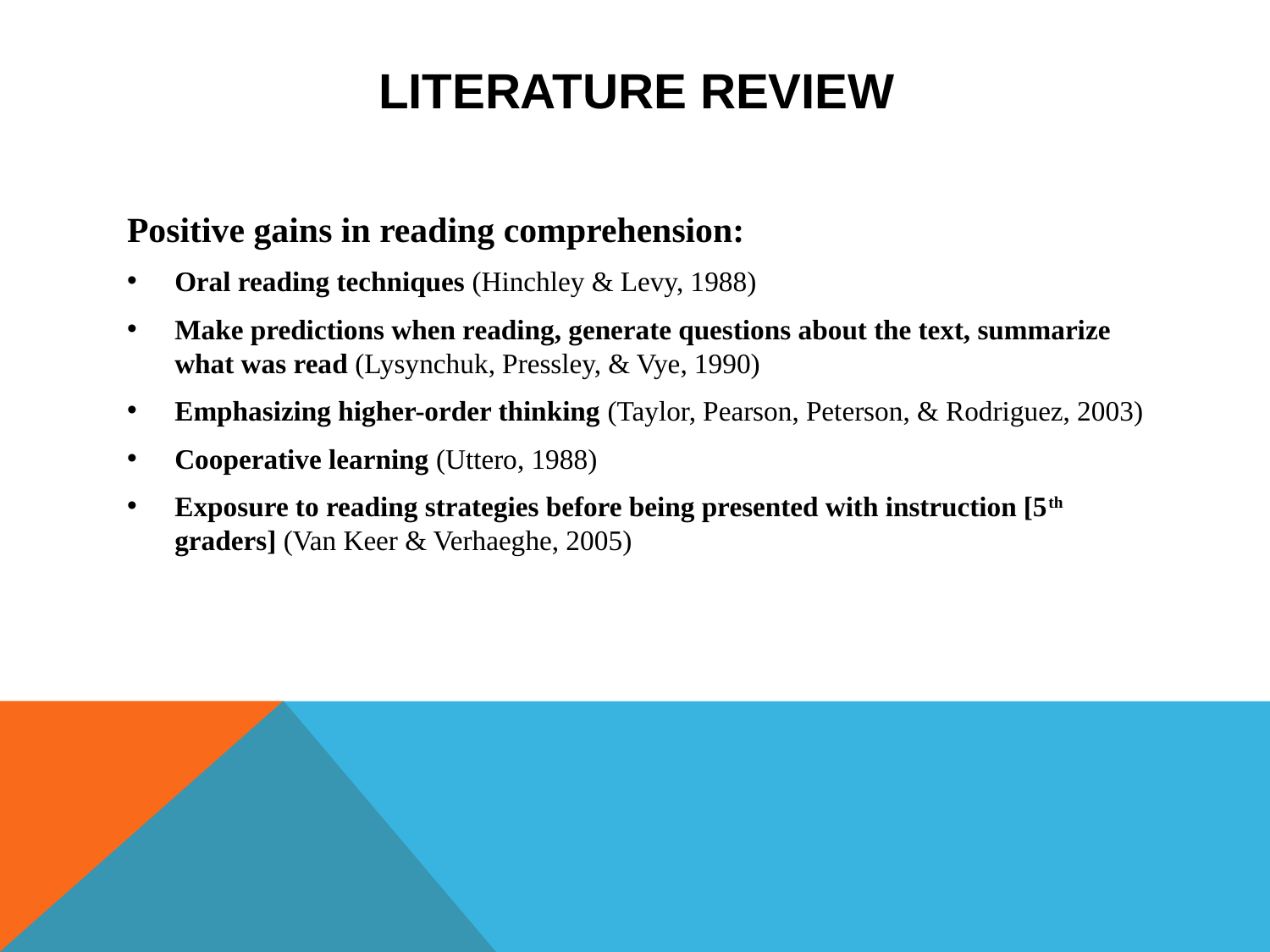

# Literature Review

Positive gains in reading comprehension:
Oral reading techniques (Hinchley & Levy, 1988)
Make predictions when reading, generate questions about the text, summarize what was read (Lysynchuk, Pressley, & Vye, 1990)
Emphasizing higher-order thinking (Taylor, Pearson, Peterson, & Rodriguez, 2003)
Cooperative learning (Uttero, 1988)
Exposure to reading strategies before being presented with instruction [5th graders] (Van Keer & Verhaeghe, 2005)